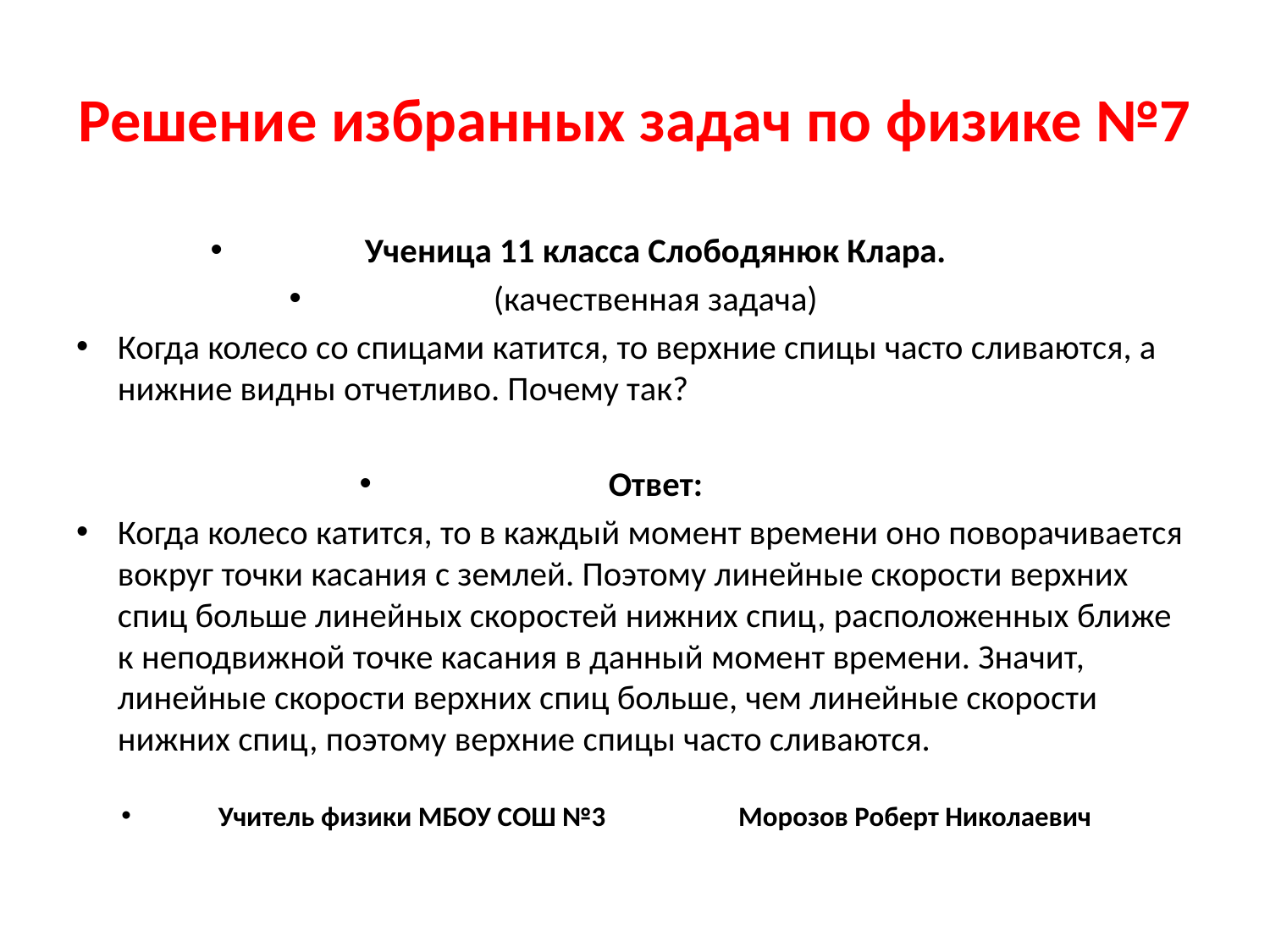

# Решение избранных задач по физике №7
Ученица 11 класса Слободянюк Клара.
(качественная задача)
Когда колесо со спицами катится, то верхние спицы часто сливаются, а нижние видны отчетливо. Почему так?

Ответ:
Когда колесо катится, то в каждый момент времени оно поворачивается вокруг точки касания с землей. Поэтому линейные скорости верхних спиц больше линейных скоростей нижних спиц, расположенных ближе к неподвижной точке касания в данный момент времени. Значит, линейные скорости верхних спиц больше, чем линейные скорости нижних спиц, поэтому верхние спицы часто сливаются.

Учитель физики МБОУ СОШ №3                     Морозов Роберт Николаевич